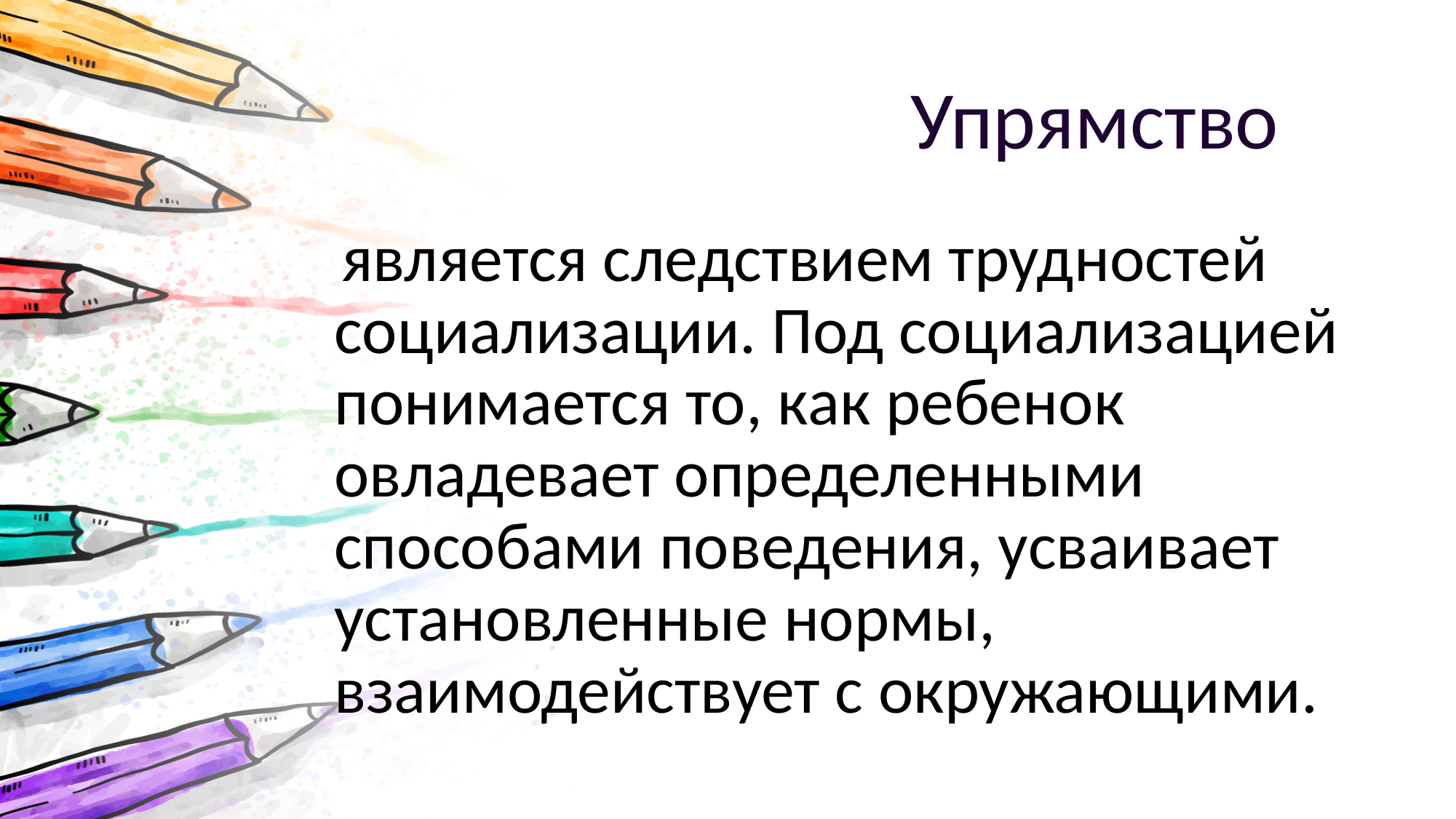

# Упрямство
    является следствием трудностей социализации. Под социализацией понимается то, как ребенок овладевает определенными способами поведения, усваивает установленные нормы, взаимодействует с окружающими.